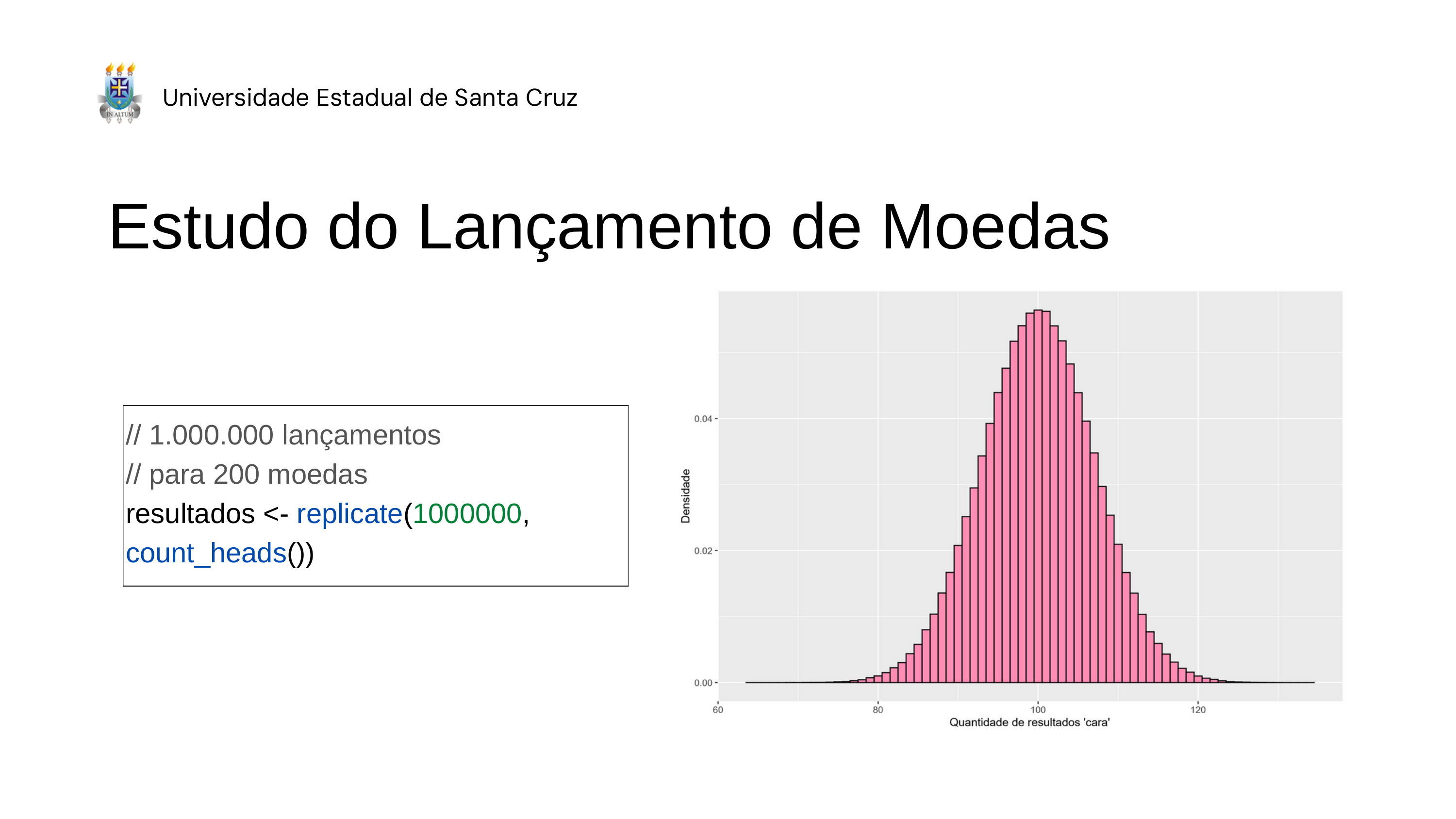

Universidade Estadual de Santa Cruz
Estudo do Lançamento de Moedas

// 1.000.000 lançamentos
// para 200 moedas
resultados <- replicate(1000000, count_heads())